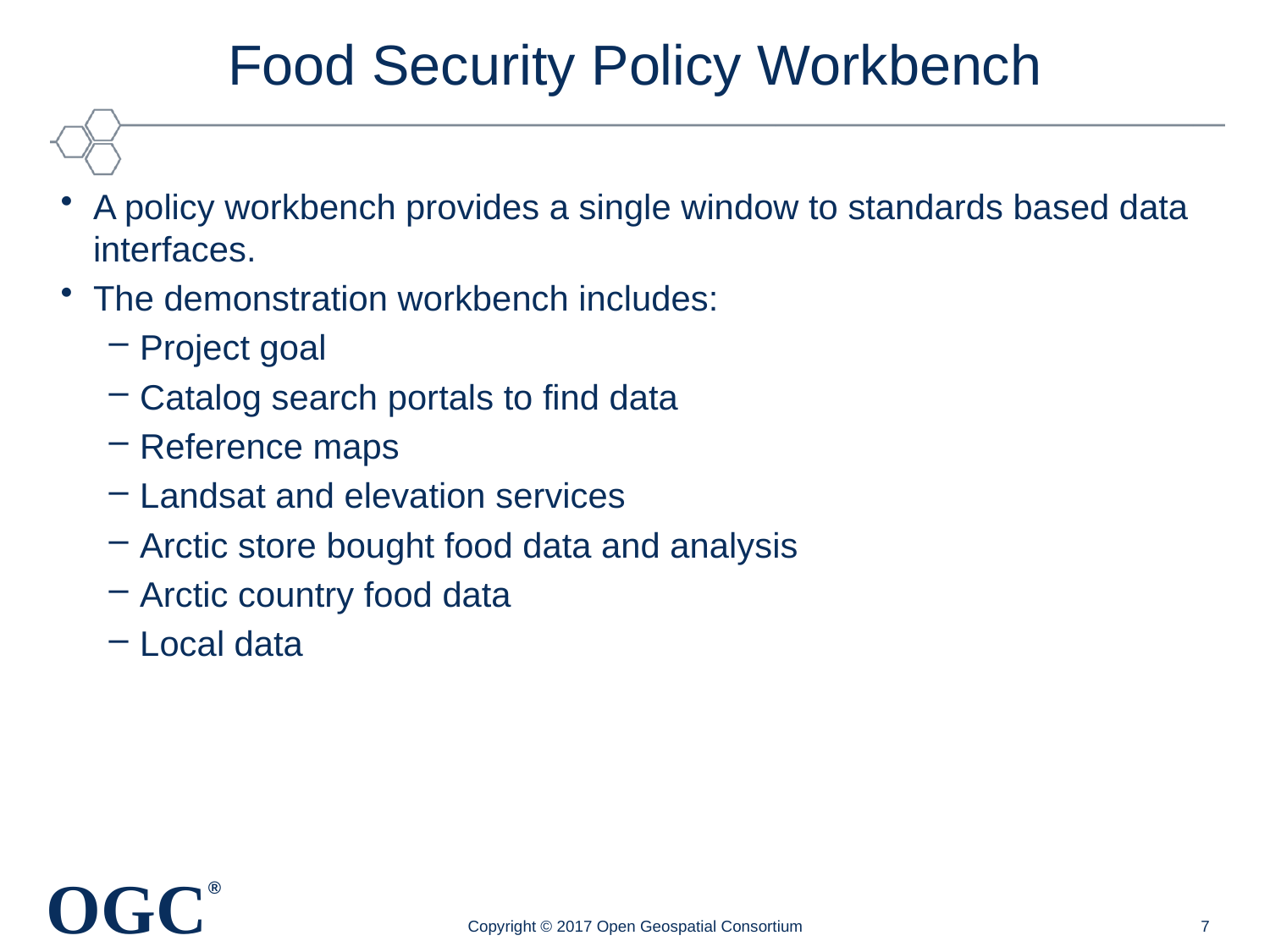

# Food Security Policy Workbench
A policy workbench provides a single window to standards based data interfaces.
The demonstration workbench includes:
Project goal
Catalog search portals to find data
Reference maps
Landsat and elevation services
Arctic store bought food data and analysis
Arctic country food data
Local data
Copyright © 2017 Open Geospatial Consortium
7